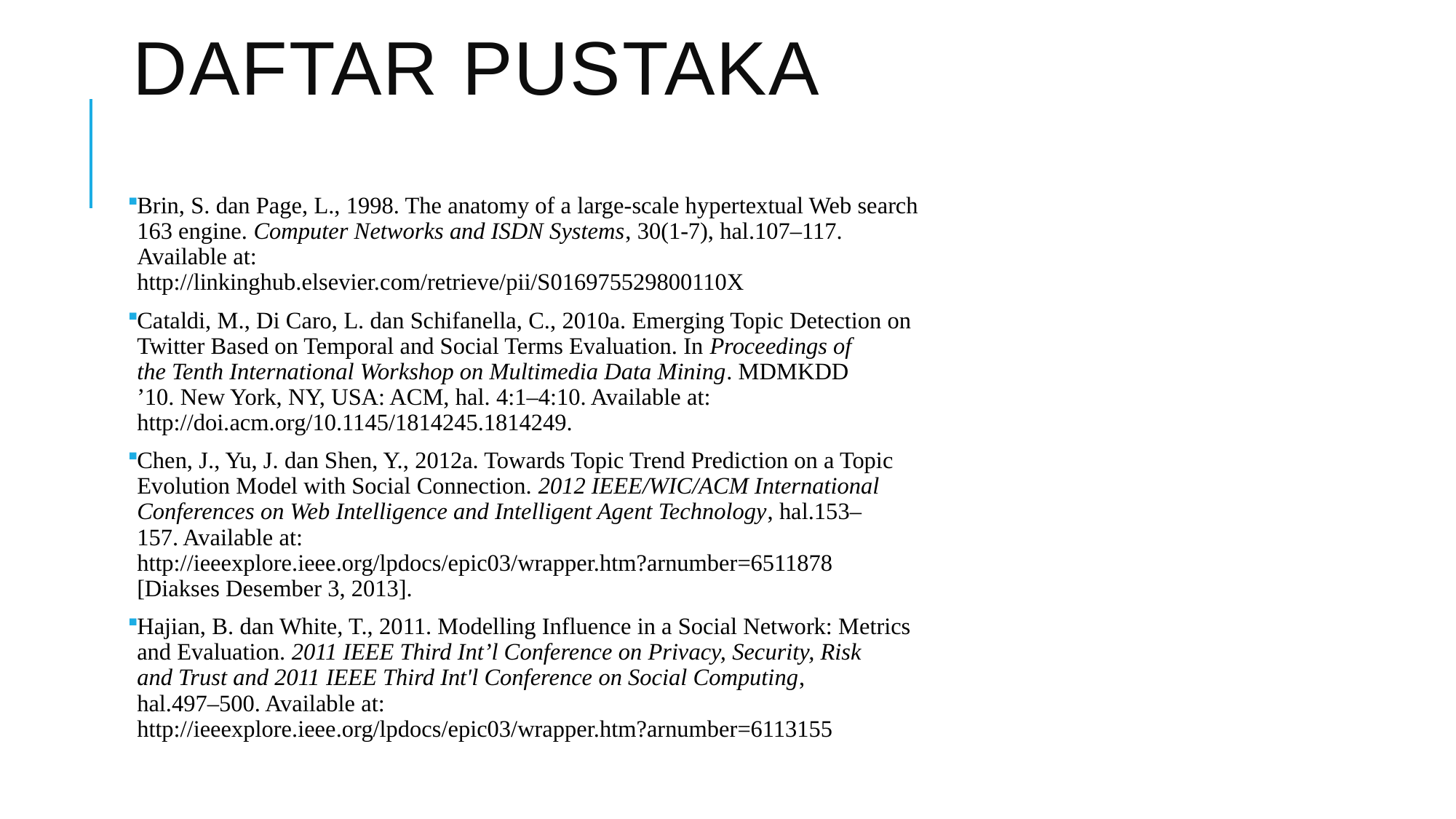

# Daftar pustaka
Brin, S. dan Page, L., 1998. The anatomy of a large-scale hypertextual Web search
163 engine. Computer Networks and ISDN Systems, 30(1-7), hal.107–117.
Available at:
http://linkinghub.elsevier.com/retrieve/pii/S016975529800110X
Cataldi, M., Di Caro, L. dan Schifanella, C., 2010a. Emerging Topic Detection on
Twitter Based on Temporal and Social Terms Evaluation. In Proceedings of
the Tenth International Workshop on Multimedia Data Mining. MDMKDD
’10. New York, NY, USA: ACM, hal. 4:1–4:10. Available at:
http://doi.acm.org/10.1145/1814245.1814249.
Chen, J., Yu, J. dan Shen, Y., 2012a. Towards Topic Trend Prediction on a Topic
Evolution Model with Social Connection. 2012 IEEE/WIC/ACM International
Conferences on Web Intelligence and Intelligent Agent Technology, hal.153–
157. Available at:
http://ieeexplore.ieee.org/lpdocs/epic03/wrapper.htm?arnumber=6511878
[Diakses Desember 3, 2013].
Hajian, B. dan White, T., 2011. Modelling Influence in a Social Network: Metrics
and Evaluation. 2011 IEEE Third Int’l Conference on Privacy, Security, Risk
and Trust and 2011 IEEE Third Int'l Conference on Social Computing,
hal.497–500. Available at:
http://ieeexplore.ieee.org/lpdocs/epic03/wrapper.htm?arnumber=6113155